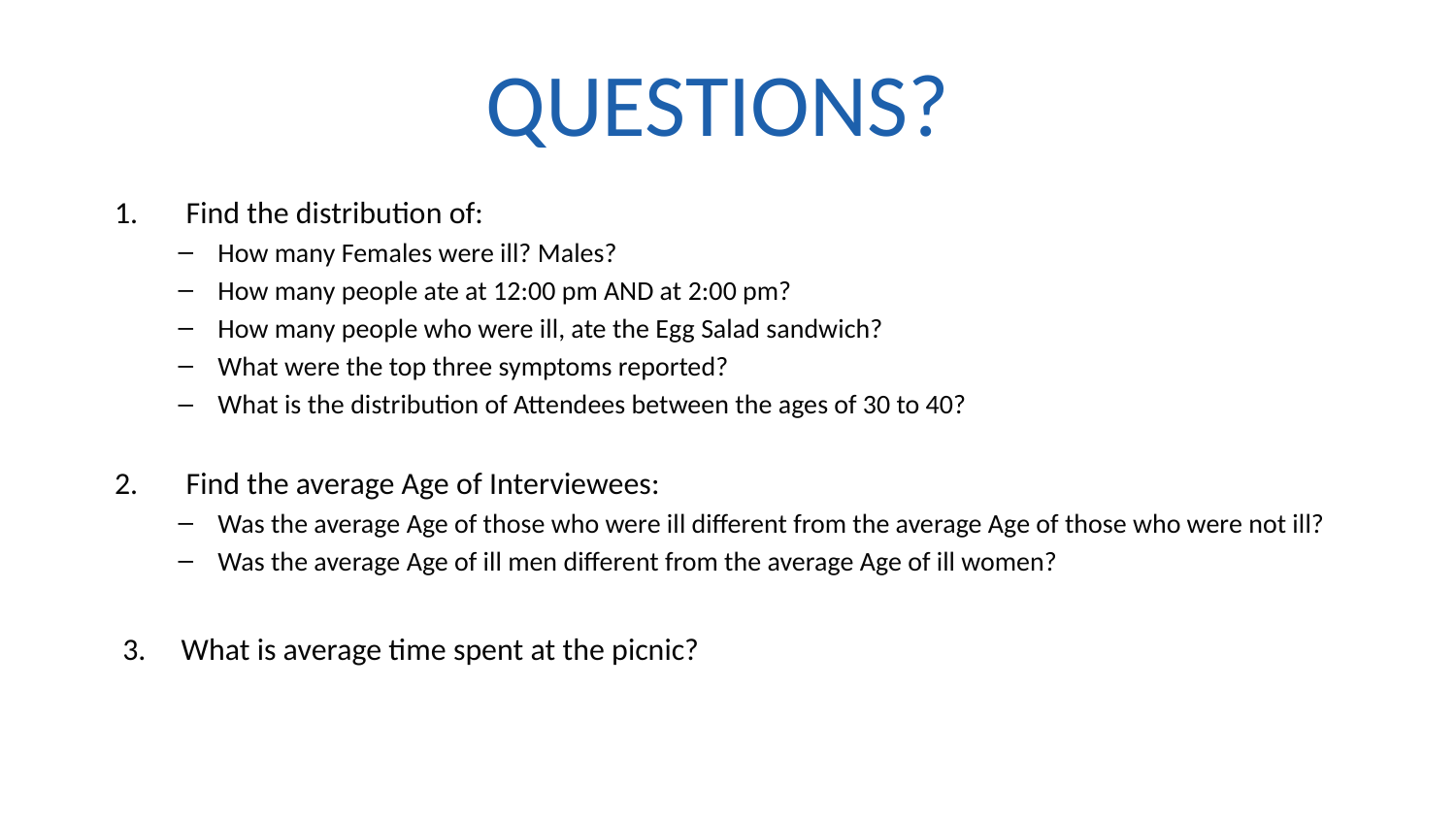

# QUESTIONS?
Find the distribution of:
How many Females were ill? Males?
How many people ate at 12:00 pm AND at 2:00 pm?
How many people who were ill, ate the Egg Salad sandwich?
What were the top three symptoms reported?
What is the distribution of Attendees between the ages of 30 to 40?

Find the average Age of Interviewees:
Was the average Age of those who were ill different from the average Age of those who were not ill?
Was the average Age of ill men different from the average Age of ill women?

3.     What is average time spent at the picnic?